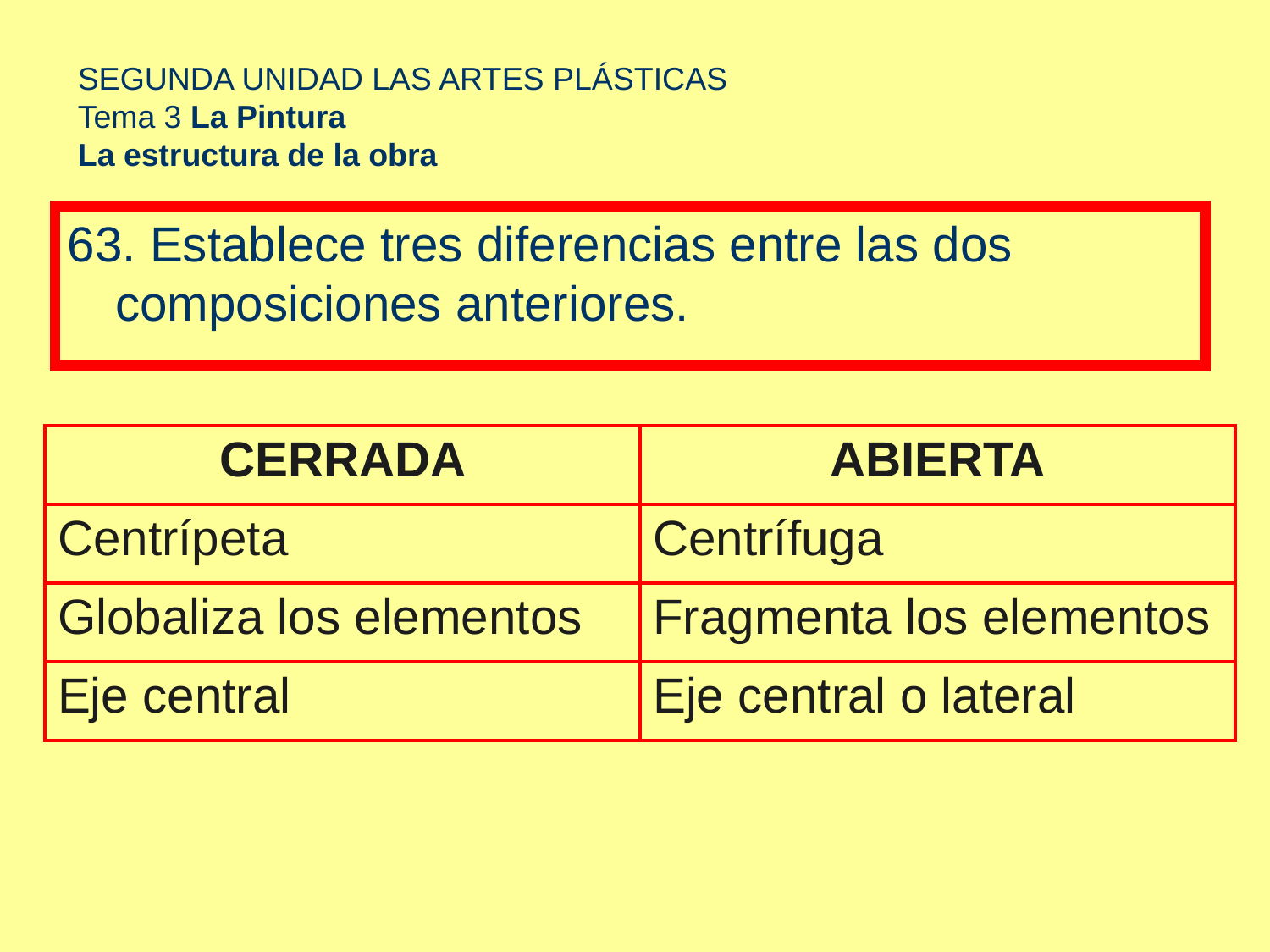

# SEGUNDA UNIDAD LAS ARTES PLÁSTICAS Tema 3 La Pintura La estructura de la obra
63. Establece tres diferencias entre las dos composiciones anteriores.

| CERRADA | ABIERTA |
| --- | --- |
| Centrípeta | Centrífuga |
| Globaliza los elementos | Fragmenta los elementos |
| Eje central | Eje central o lateral |